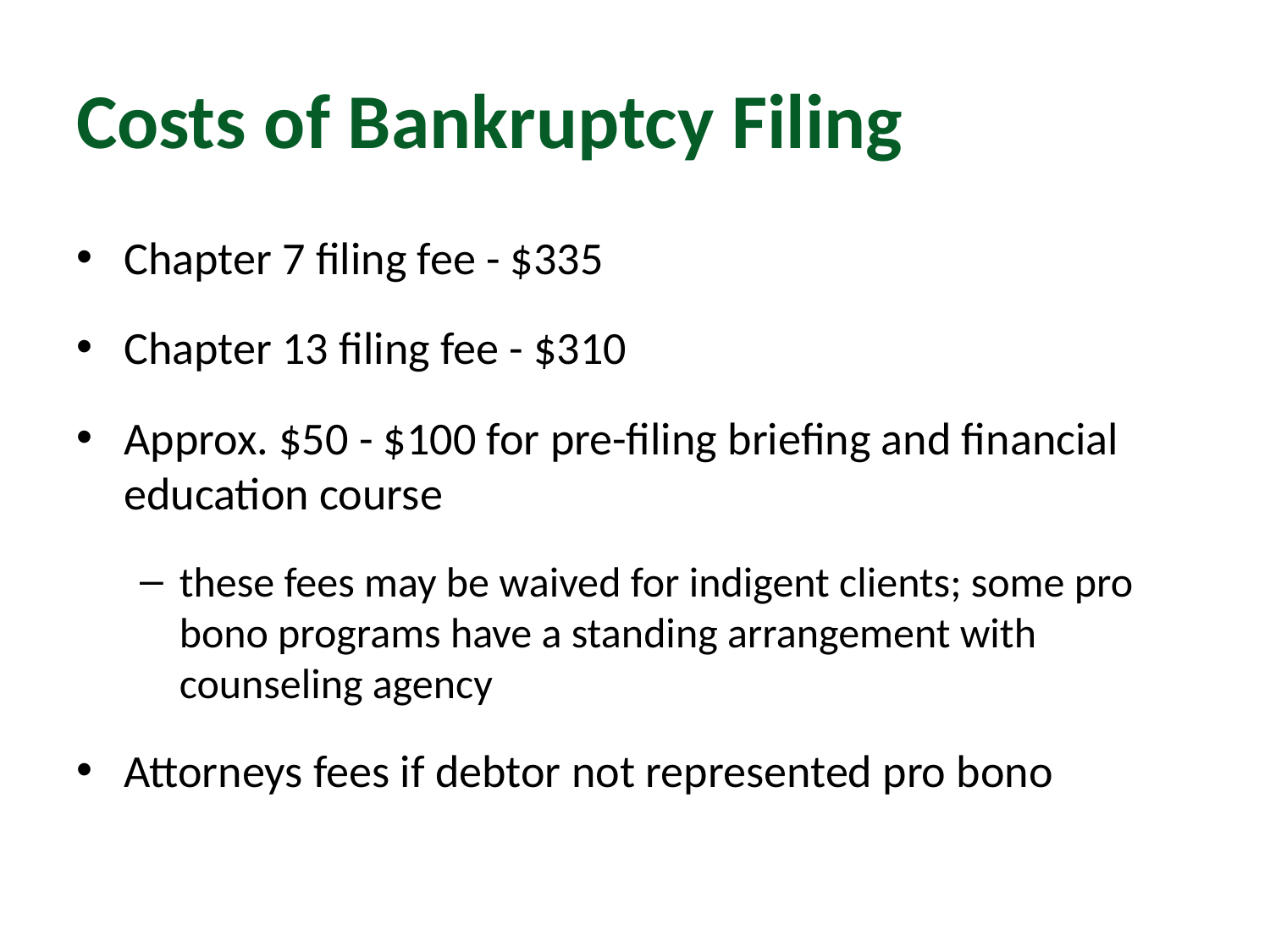

# Costs of Bankruptcy Filing
Chapter 7 filing fee - $335
Chapter 13 filing fee - $310
Approx. $50 - $100 for pre-filing briefing and financial education course
these fees may be waived for indigent clients; some pro bono programs have a standing arrangement with counseling agency
Attorneys fees if debtor not represented pro bono